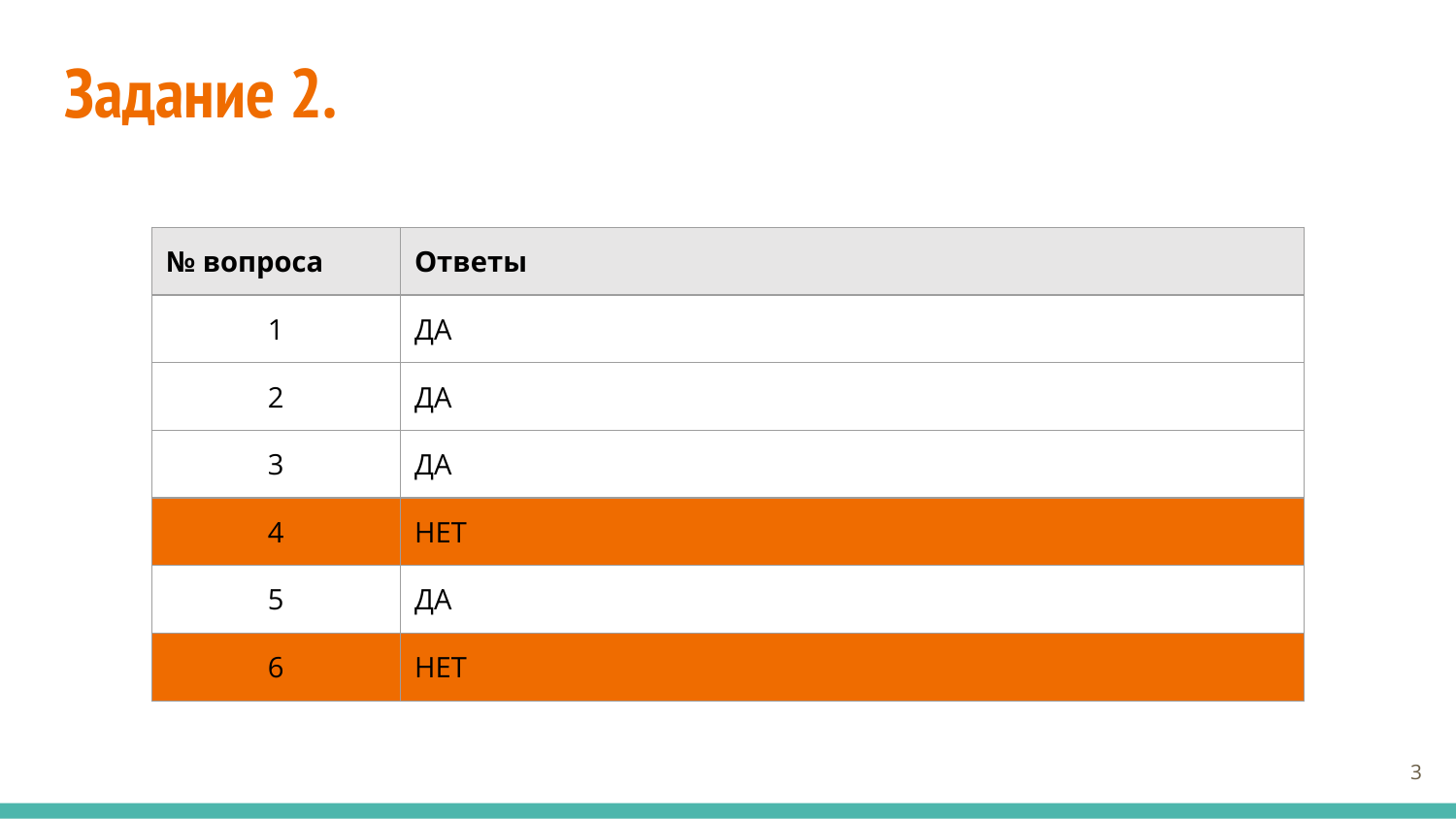

# Задание 2.
| № вопроса | Ответы |
| --- | --- |
| 1 | ДА |
| 2 | ДА |
| 3 | ДА |
| 4 | НЕТ |
| 5 | ДА |
| 6 | НЕТ |
3